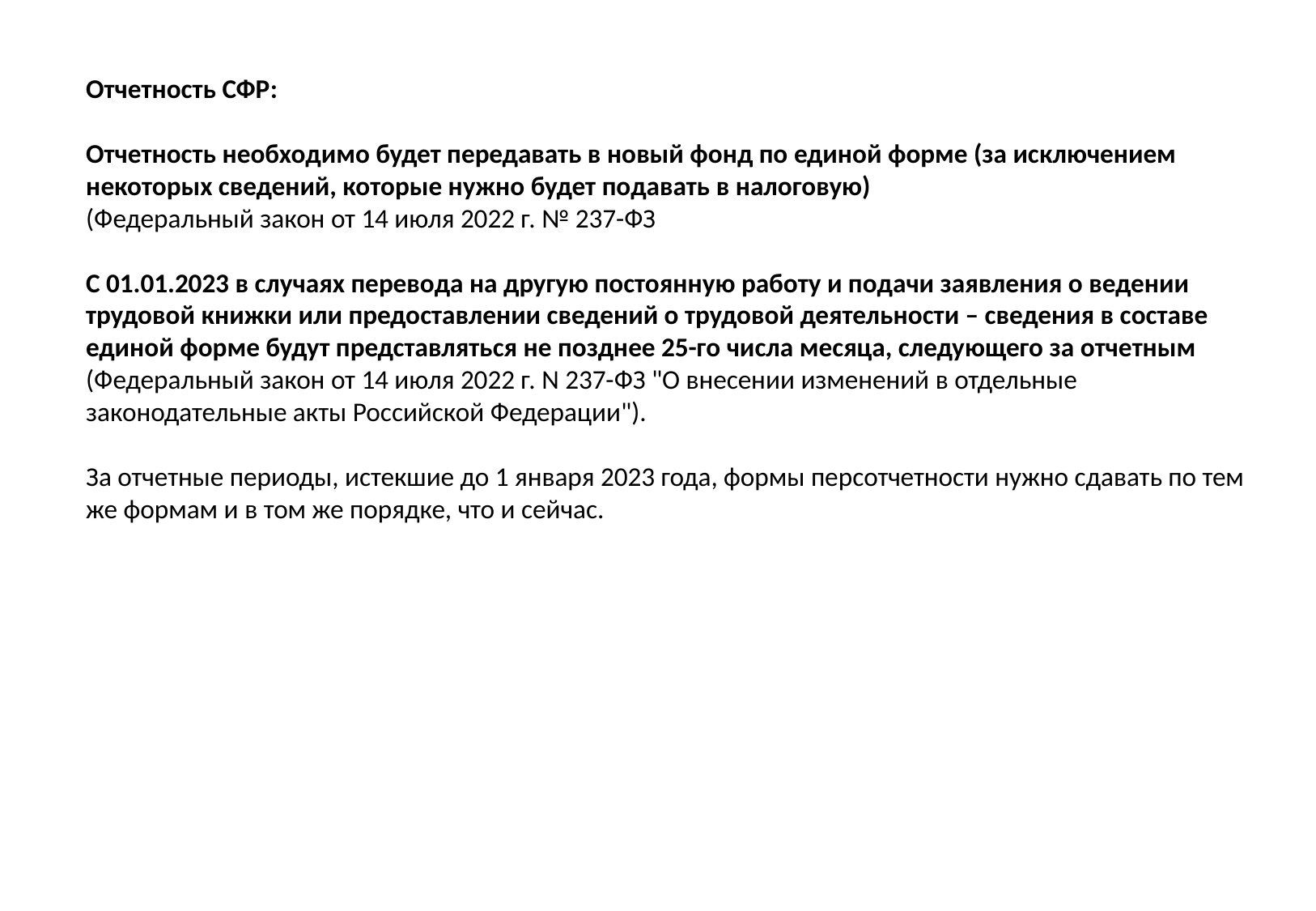

Отчетность СФР:

Отчетность необходимо будет передавать в новый фонд по единой форме (за исключением некоторых сведений, которые нужно будет подавать в налоговую)
(Федеральный закон от 14 июля 2022 г. № 237-ФЗ

С 01.01.2023 в случаях перевода на другую постоянную работу и подачи заявления о ведении трудовой книжки или предоставлении сведений о трудовой деятельности – сведения в составе единой форме будут представляться не позднее 25-го числа месяца, следующего за отчетным (Федеральный закон от 14 июля 2022 г. N 237-ФЗ "О внесении изменений в отдельные законодательные акты Российской Федерации").

За отчетные периоды, истекшие до 1 января 2023 года, формы персотчетности нужно сдавать по тем же формам и в том же порядке, что и сейчас.